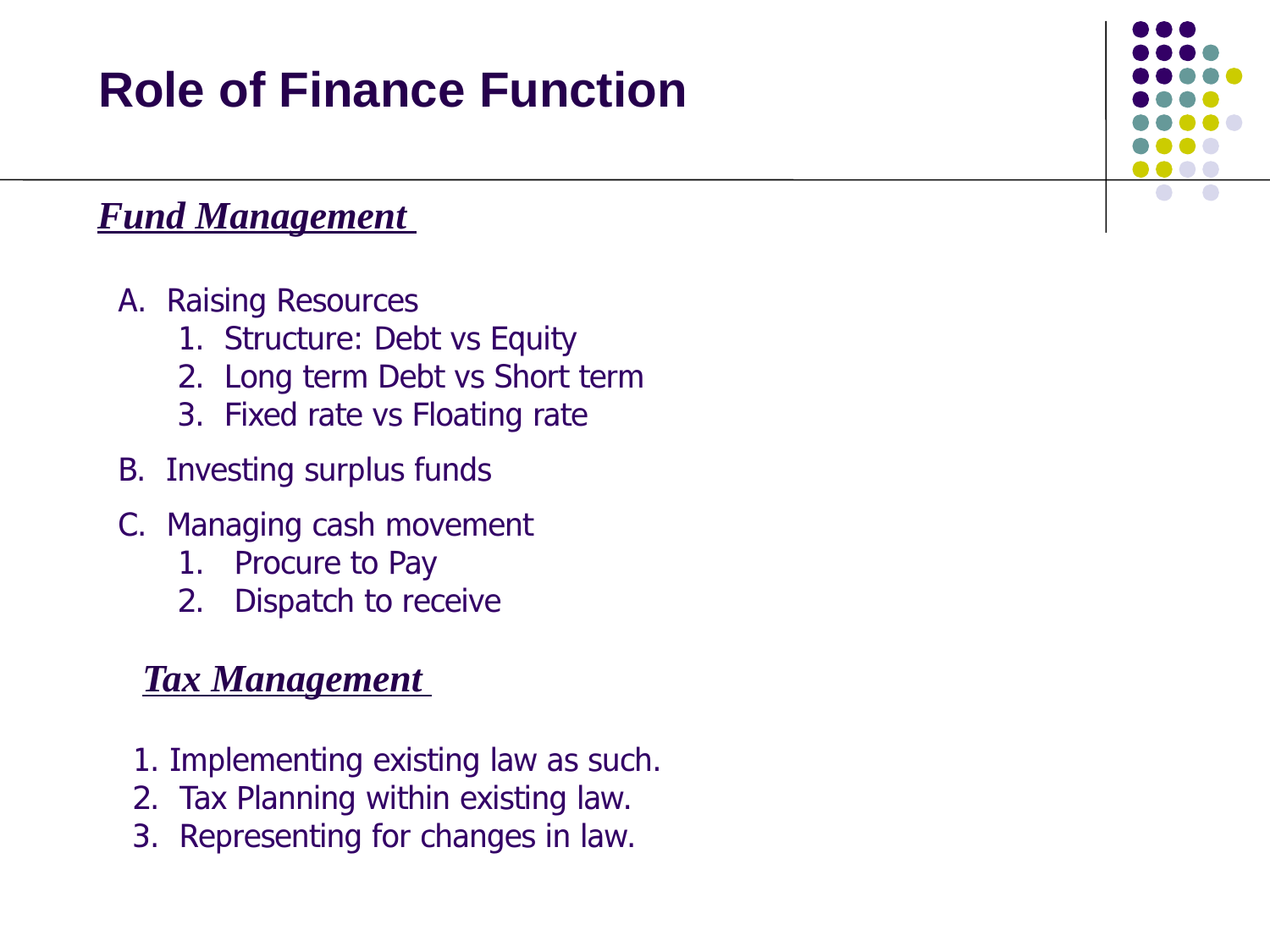

Role of Finance Function

Fund Management

A.  Raising Resources
      1.  Structure: Debt vs Equity
      2.  Long term Debt vs Short term
      3.  Fixed rate vs Floating rate

B.  Investing surplus funds

C.  Managing cash movement
      1.   Procure to Pay
      2.   Dispatch to receive
Tax Management

1. Implementing existing law as such.
2.  Tax Planning within existing law.
3.  Representing for changes in law.